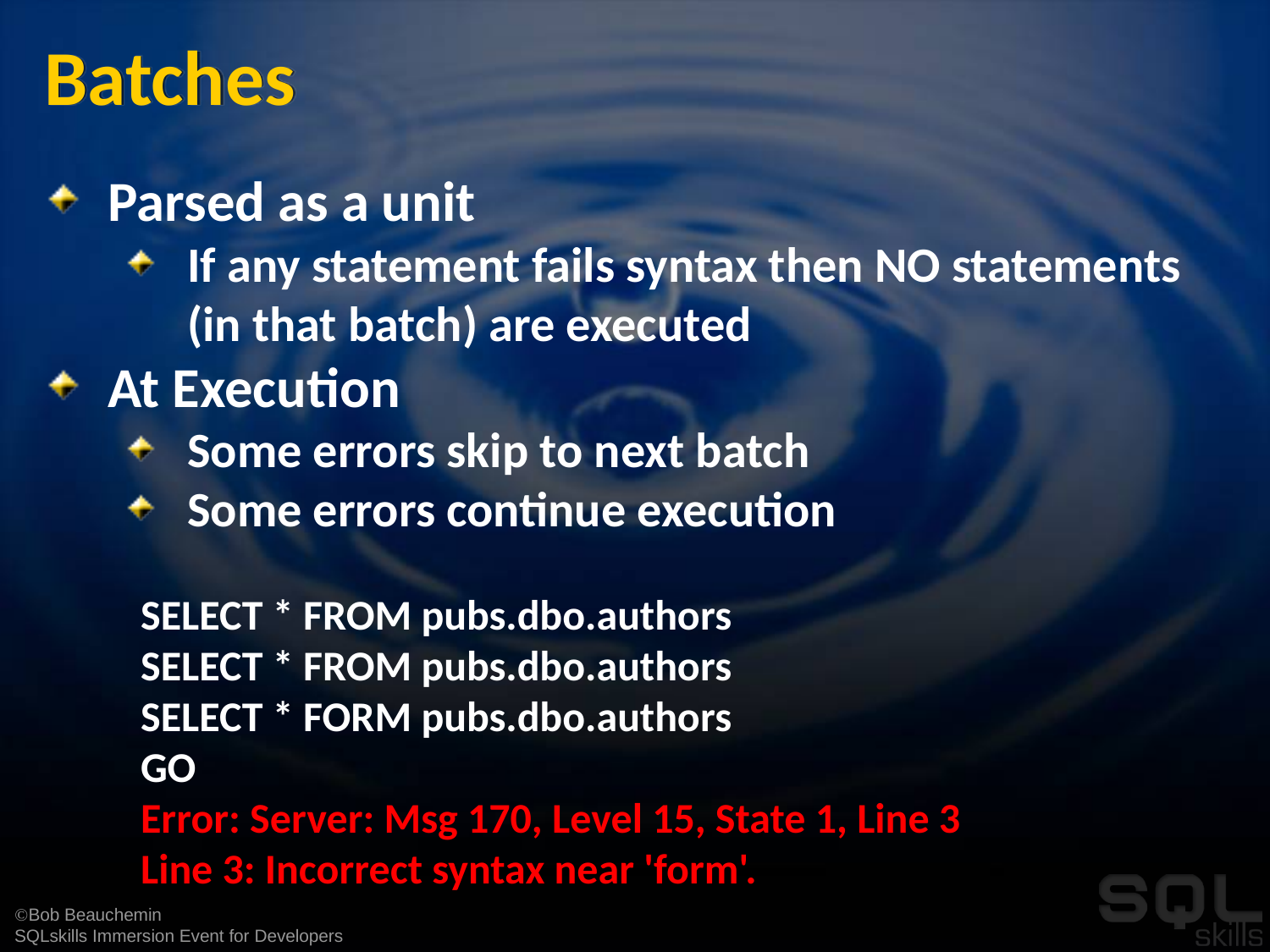

# Batches
Parsed as a unit
If any statement fails syntax then NO statements (in that batch) are executed
At Execution
Some errors skip to next batch
Some errors continue execution

SELECT * FROM pubs.dbo.authors
SELECT * FROM pubs.dbo.authors
SELECT * FORM pubs.dbo.authors
GO
Error: Server: Msg 170, Level 15, State 1, Line 3
Line 3: Incorrect syntax near 'form'.